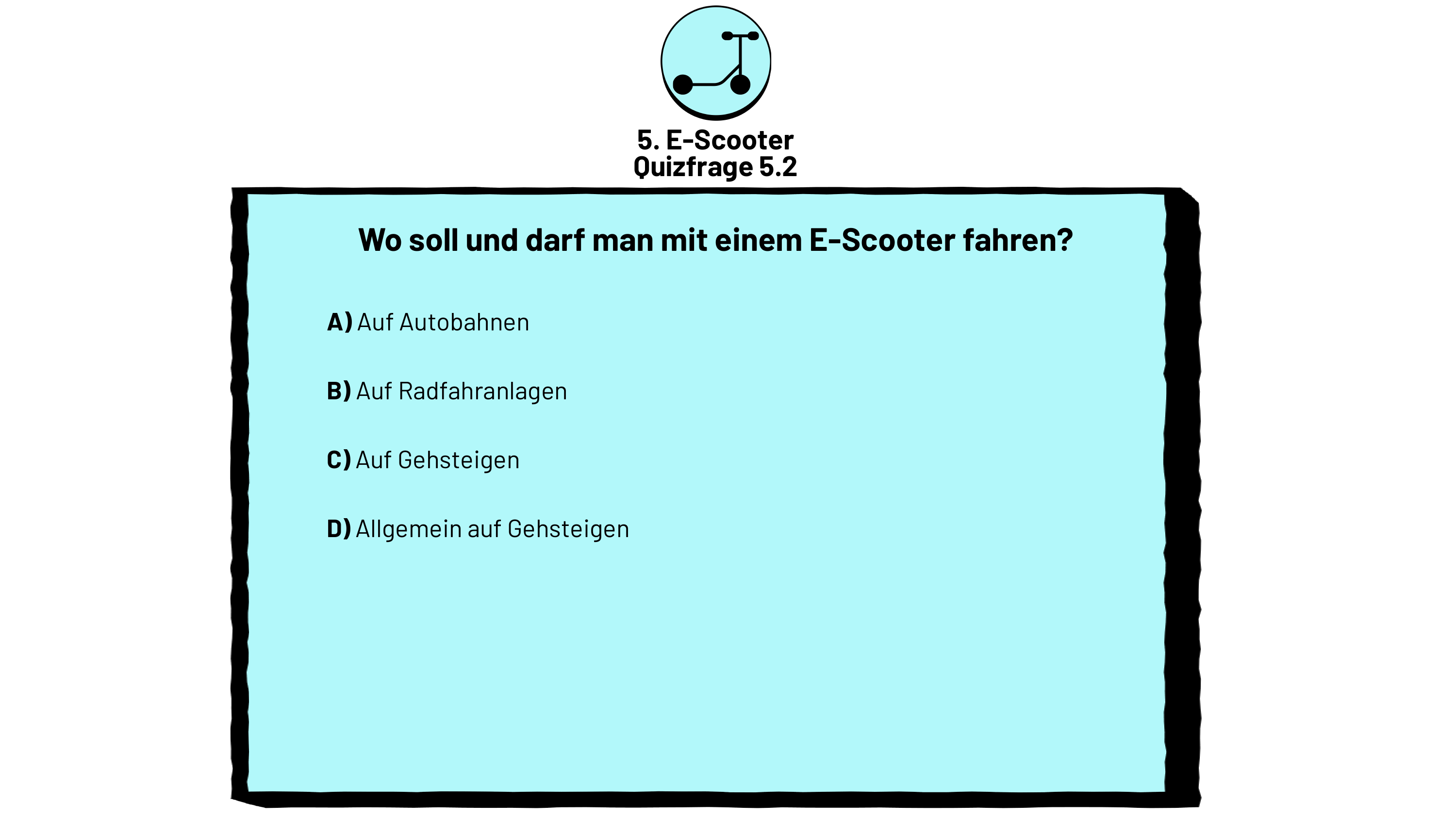

5. E-Scooter
Quizfrage 5.2
Wo soll und darf man mit einem E-Scooter fahren?

A) Auf Autobahnen

B) Auf Radfahranlagen

C) Auf Gehsteigen

D) Allgemein auf Gehsteigen